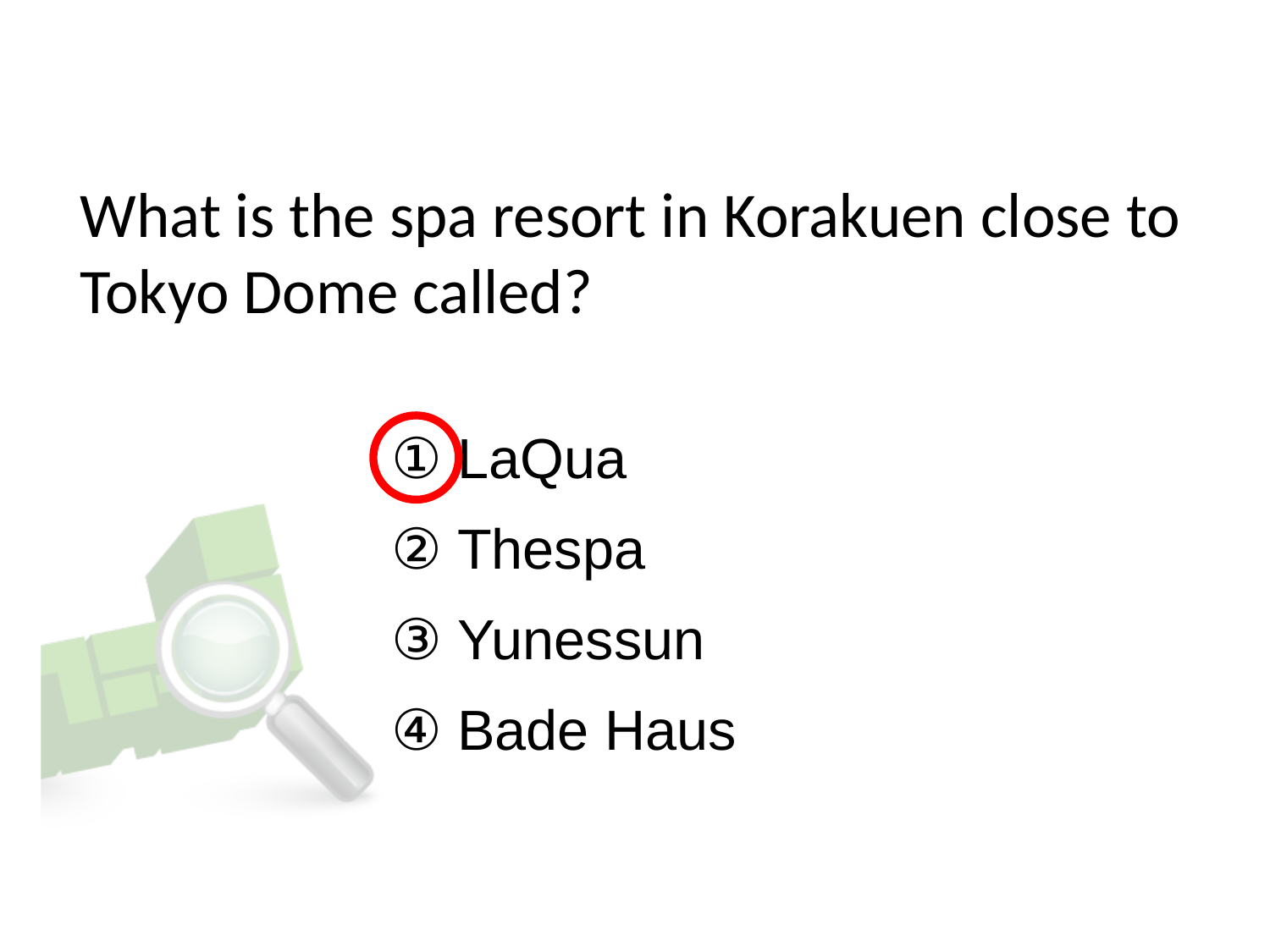

# What is the spa resort in Korakuen close to Tokyo Dome called?

① LaQua
② Thespa
③ Yunessun
④ Bade Haus